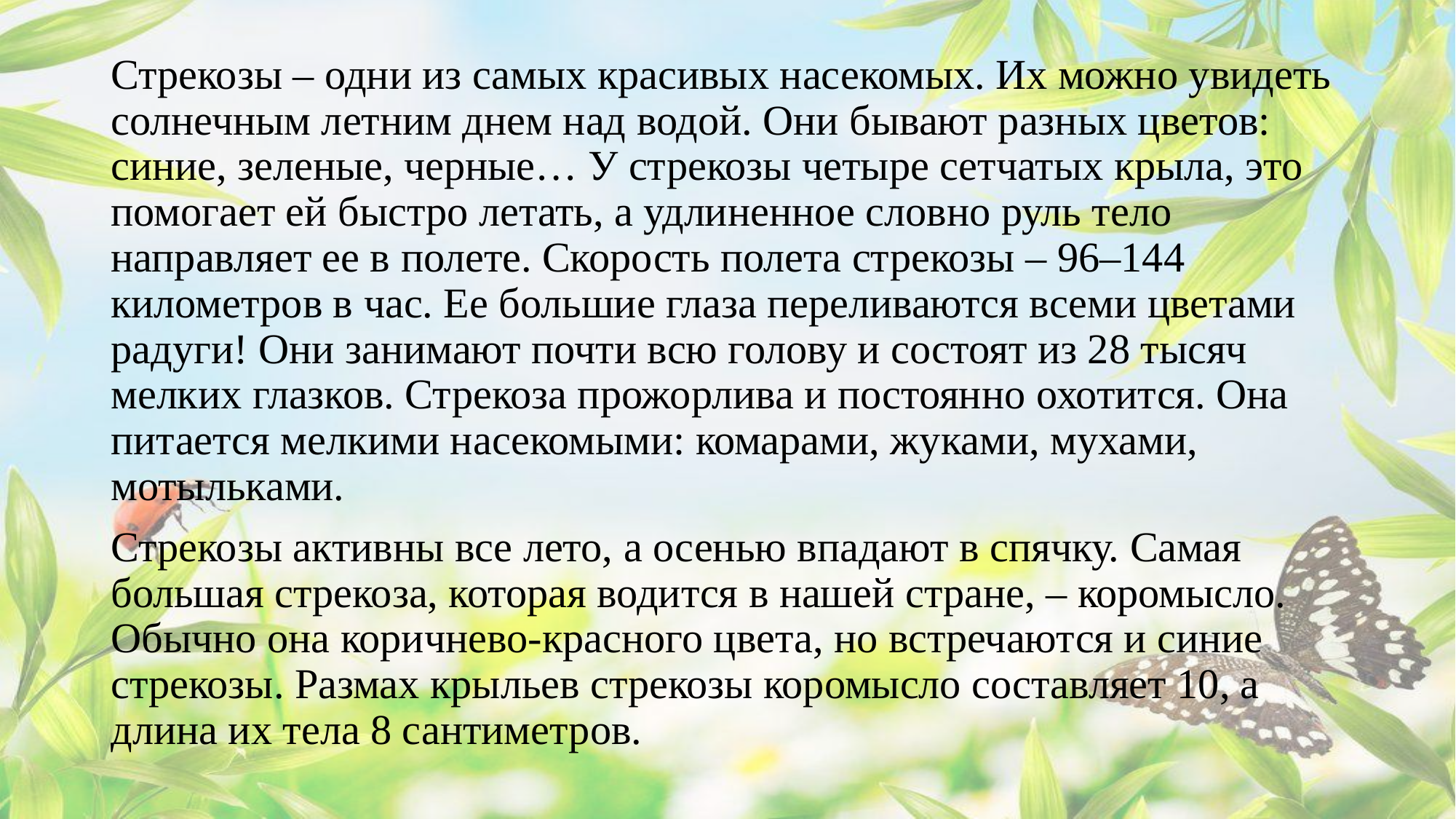

Стрекозы – одни из самых красивых насекомых. Их можно увидеть солнечным летним днем над водой. Они бывают разных цветов: синие, зеленые, черные… У стрекозы четыре сетчатых крыла, это помогает ей быстро летать, а удлиненное словно руль тело направляет ее в полете. Скорость полета стрекозы – 96–144 километров в час. Ее большие глаза переливаются всеми цветами радуги! Они занимают почти всю голову и состоят из 28 тысяч мелких глазков. Стрекоза прожорлива и постоянно охотится. Она питается мелкими насекомыми: комарами, жуками, мухами, мотыльками.
Стрекозы активны все лето, а осенью впадают в спячку. Самая большая стрекоза, которая водится в нашей стране, – коромысло. Обычно она коричнево-красного цвета, но встречаются и синие стрекозы. Размах крыльев стрекозы коромысло составляет 10, а длина их тела 8 сантиметров.